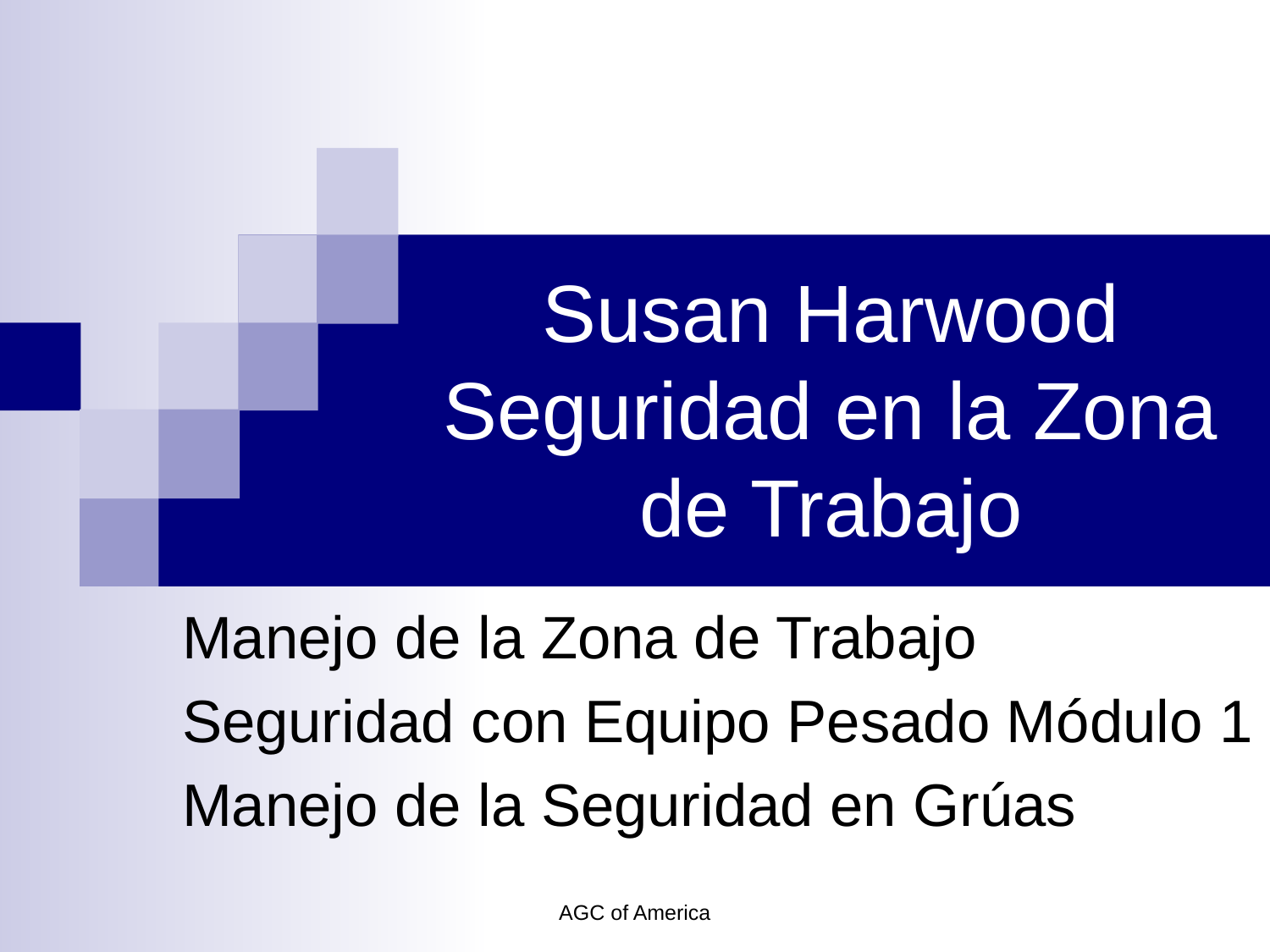

# Susan Harwood Seguridad en la Zona de Trabajo
Manejo de la Zona de Trabajo
Seguridad con Equipo Pesado Módulo 1
Manejo de la Seguridad en Grúas
AGC of America